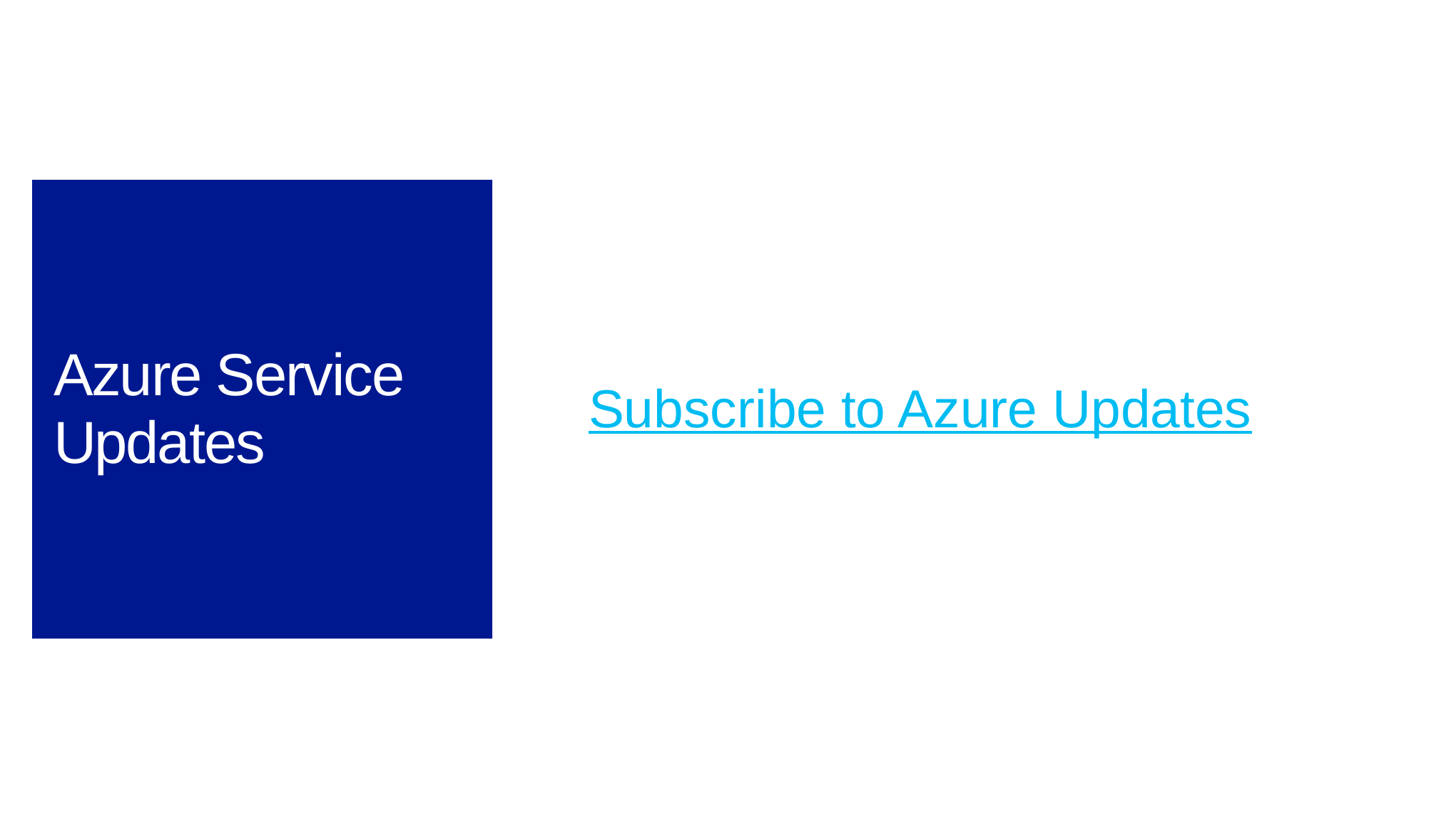

# Azure Service Updates
Subscribe to Azure Updates